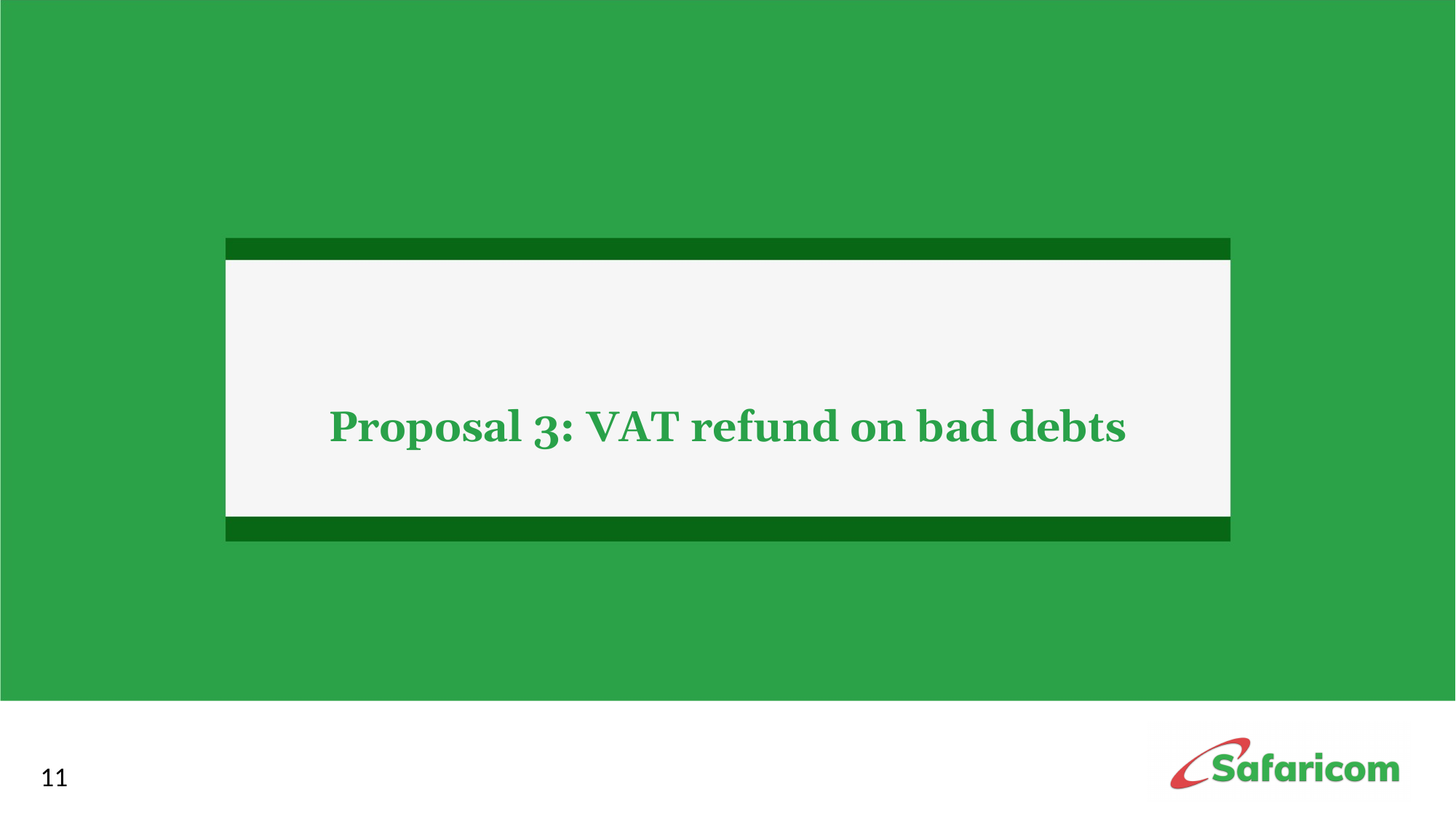

# Proposal 3: VAT refund on bad debts
11